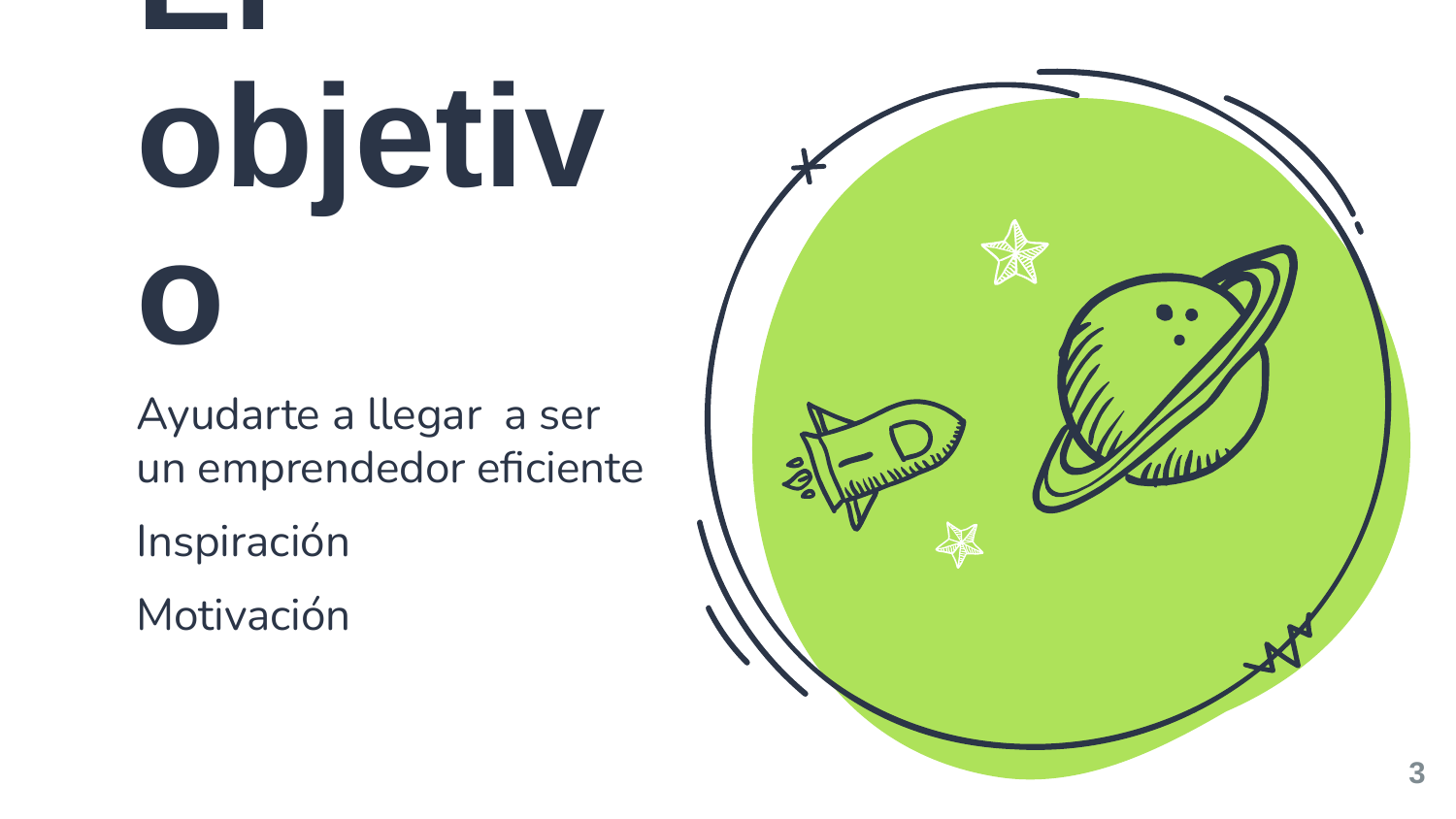

El objetivo

Ayudarte a llegar  a ser un emprendedor eficiente
Inspiración
Motivación

3